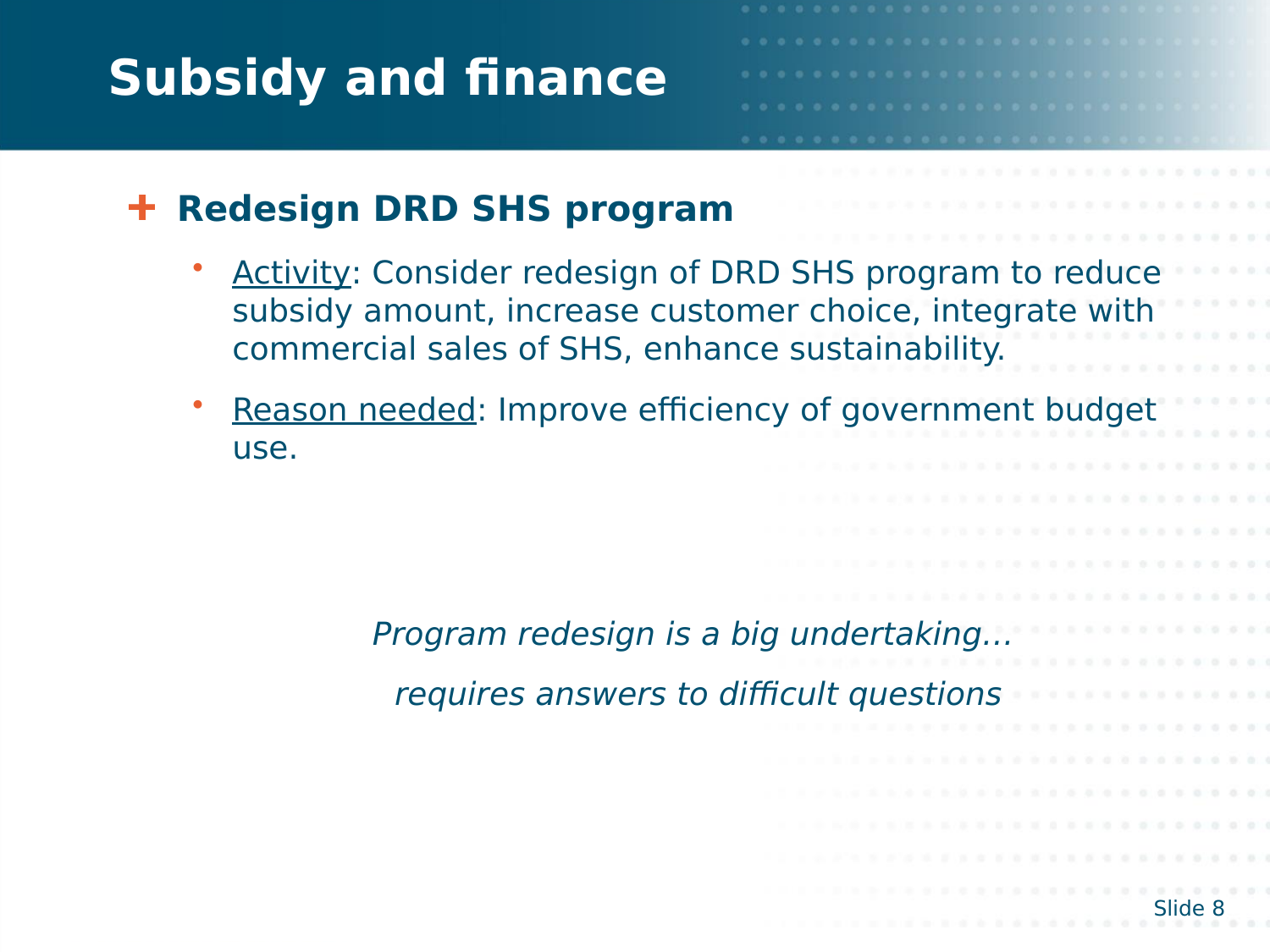

# Subsidy and finance
Redesign DRD SHS program
Activity: Consider redesign of DRD SHS program to reduce subsidy amount, increase customer choice, integrate with commercial sales of SHS, enhance sustainability.
Reason needed: Improve efficiency of government budget use.

Program redesign is a big undertaking…
requires answers to difficult questions

8